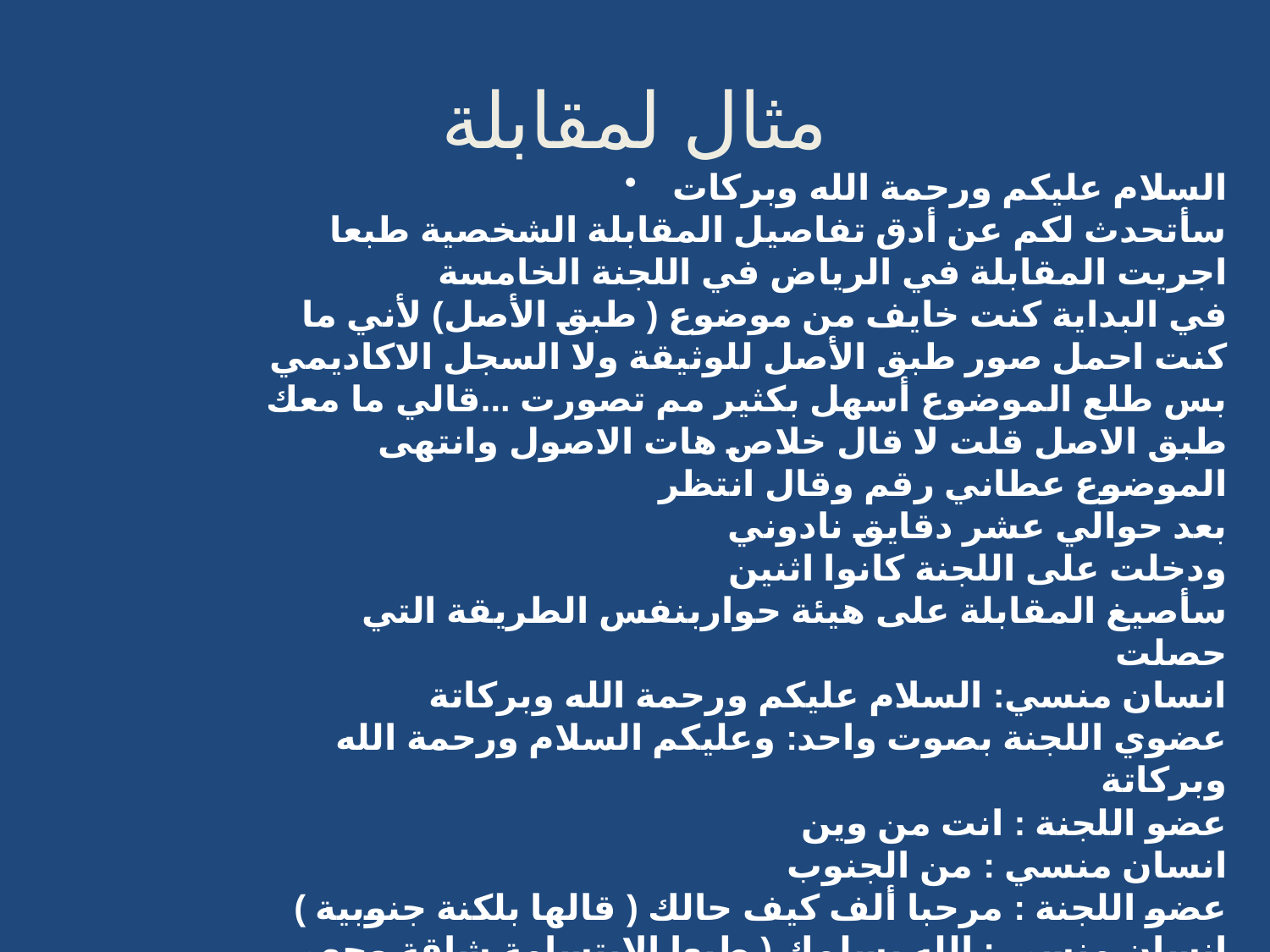

# مثال لمقابلة
السلام عليكم ورحمة الله وبركات
سأتحدث لكم عن أدق تفاصيل المقابلة الشخصية طبعا اجريت المقابلة في الرياض في اللجنة الخامسة
في البداية كنت خايف من موضوع ( طبق الأصل) لأني ما كنت احمل صور طبق الأصل للوثيقة ولا السجل الاكاديمي بس طلع الموضوع أسهل بكثير مم تصورت ...قالي ما معك طبق الاصل قلت لا قال خلاص هات الاصول وانتهى الموضوع عطاني رقم وقال انتظر
بعد حوالي عشر دقايق نادوني
ودخلت على اللجنة كانوا اثنين
سأصيغ المقابلة على هيئة حواربنفس الطريقة التي حصلت
انسان منسي: السلام عليكم ورحمة الله وبركاتة
عضوي اللجنة بصوت واحد: وعليكم السلام ورحمة الله وبركاتة
عضو اللجنة : انت من وين
انسان منسي : من الجنوب
عضو اللجنة : مرحبا ألف كيف حالك ( قالها بلكنة جنوبية )
انسان منسي : الله يسلمك ( طبعا الابتسامة شاقة وجهي –مصطنعة-)
عضو اللجنة : متى تخرجت